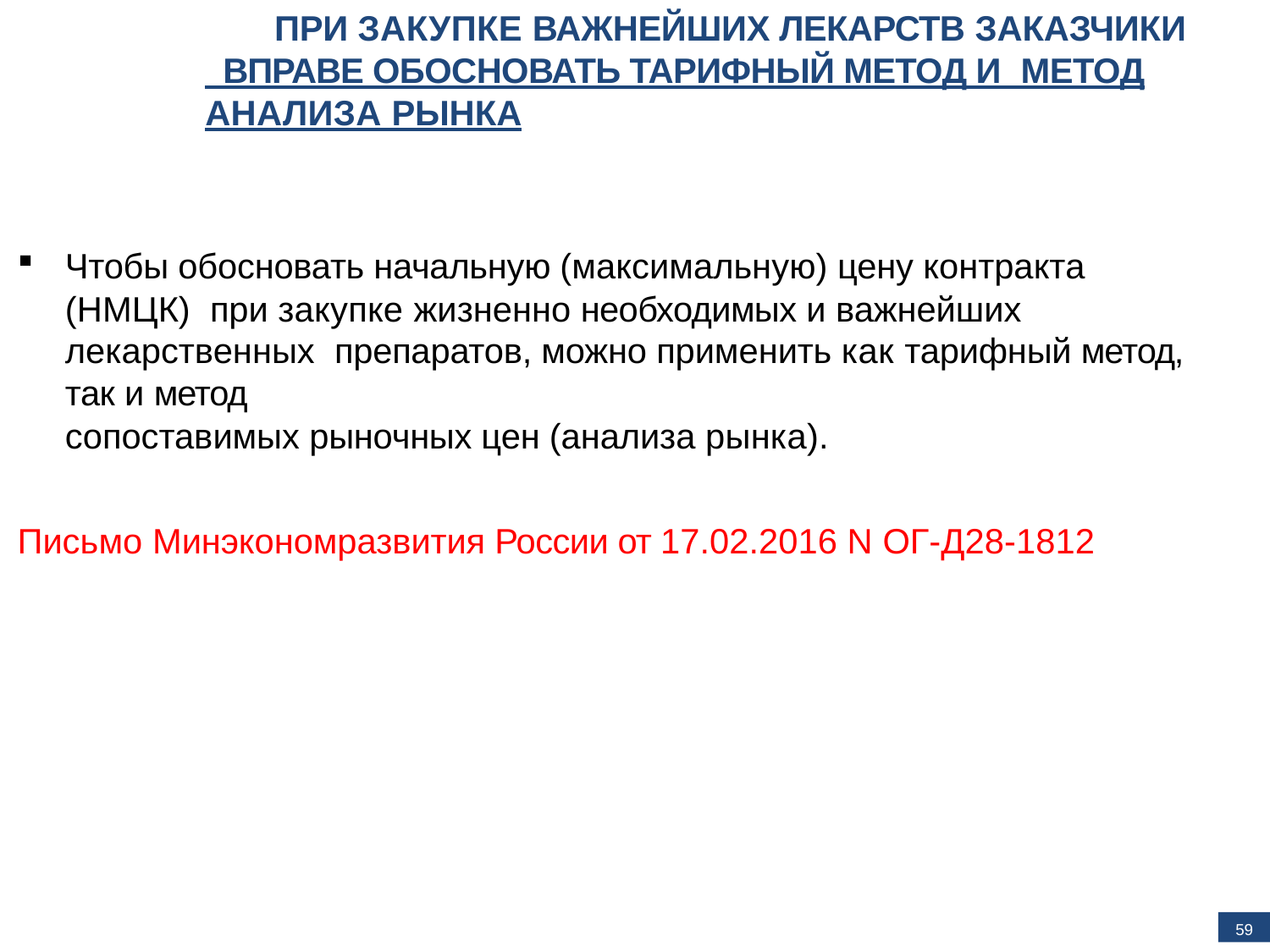

# ПРИ ЗАКУПКЕ ВАЖНЕЙШИХ ЛЕКАРСТВ ЗАКАЗЧИКИ
  ВПРАВЕ ОБОСНОВАТЬ ТАРИФНЫЙ МЕТОД И  МЕТОД АНАЛИЗА РЫНКА

Чтобы обосновать начальную (максимальную) цену контракта (НМЦК)  при закупке жизненно необходимых и важнейших лекарственных  препаратов, можно применить как тарифный метод, так и метод
сопоставимых рыночных цен (анализа рынка).

Письмо Минэкономразвития России от 17.02.2016 N ОГ-Д28-1812

59